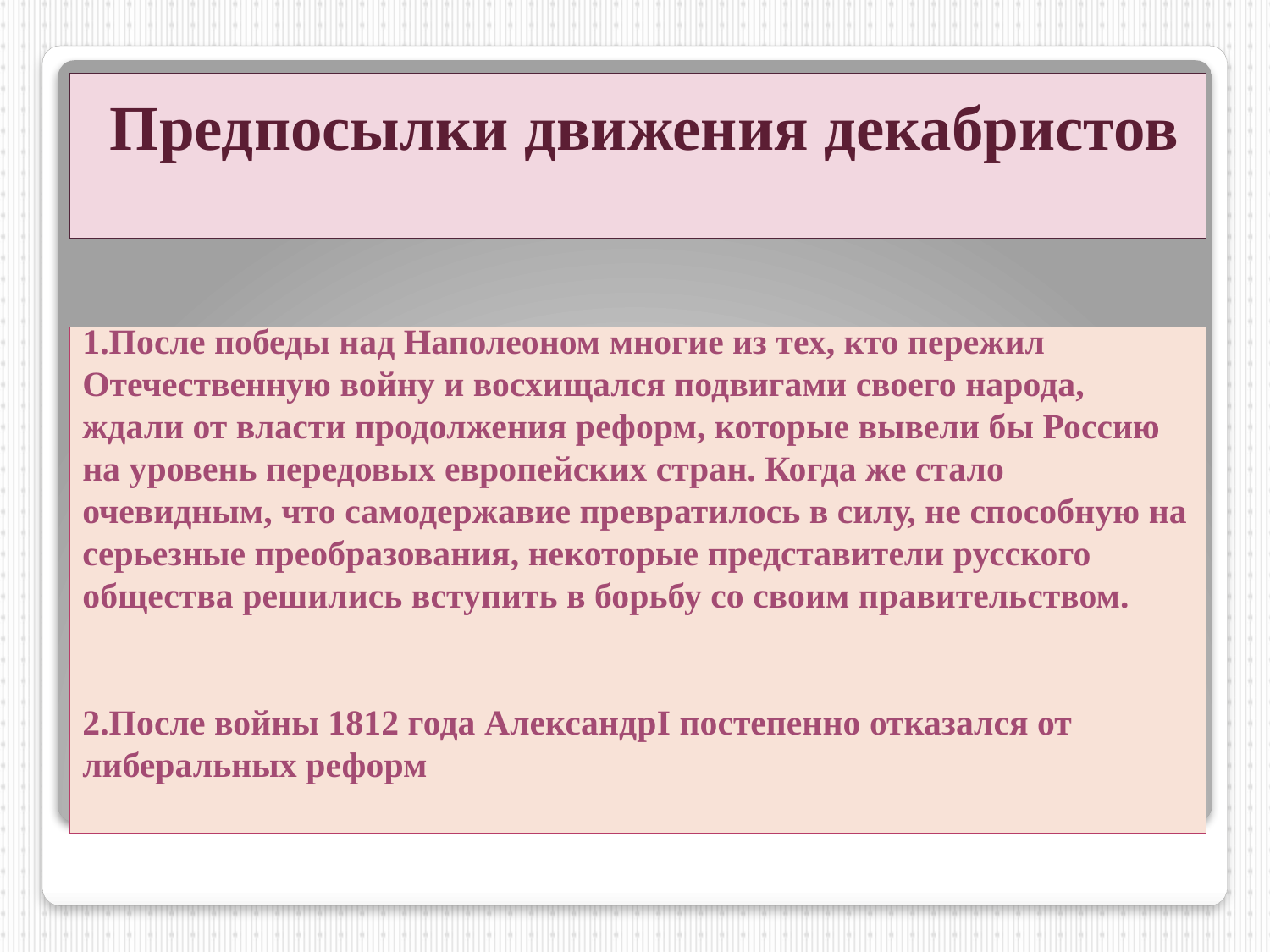

Предпосылки движения декабристов
# 1.После победы над Наполеоном многие из тех, кто пережил Отечественную войну и восхищался подвигами своего народа, ждали от власти продолжения реформ, которые вывели бы Россию на уровень передовых европейских стран. Когда же стало очевидным, что самодержавие превратилось в силу, не способную на серьезные преобразования, некоторые представители русского общества решились вступить в борьбу со своим правительством. 2.После войны 1812 года АлександрI постепенно отказался от либеральных реформ